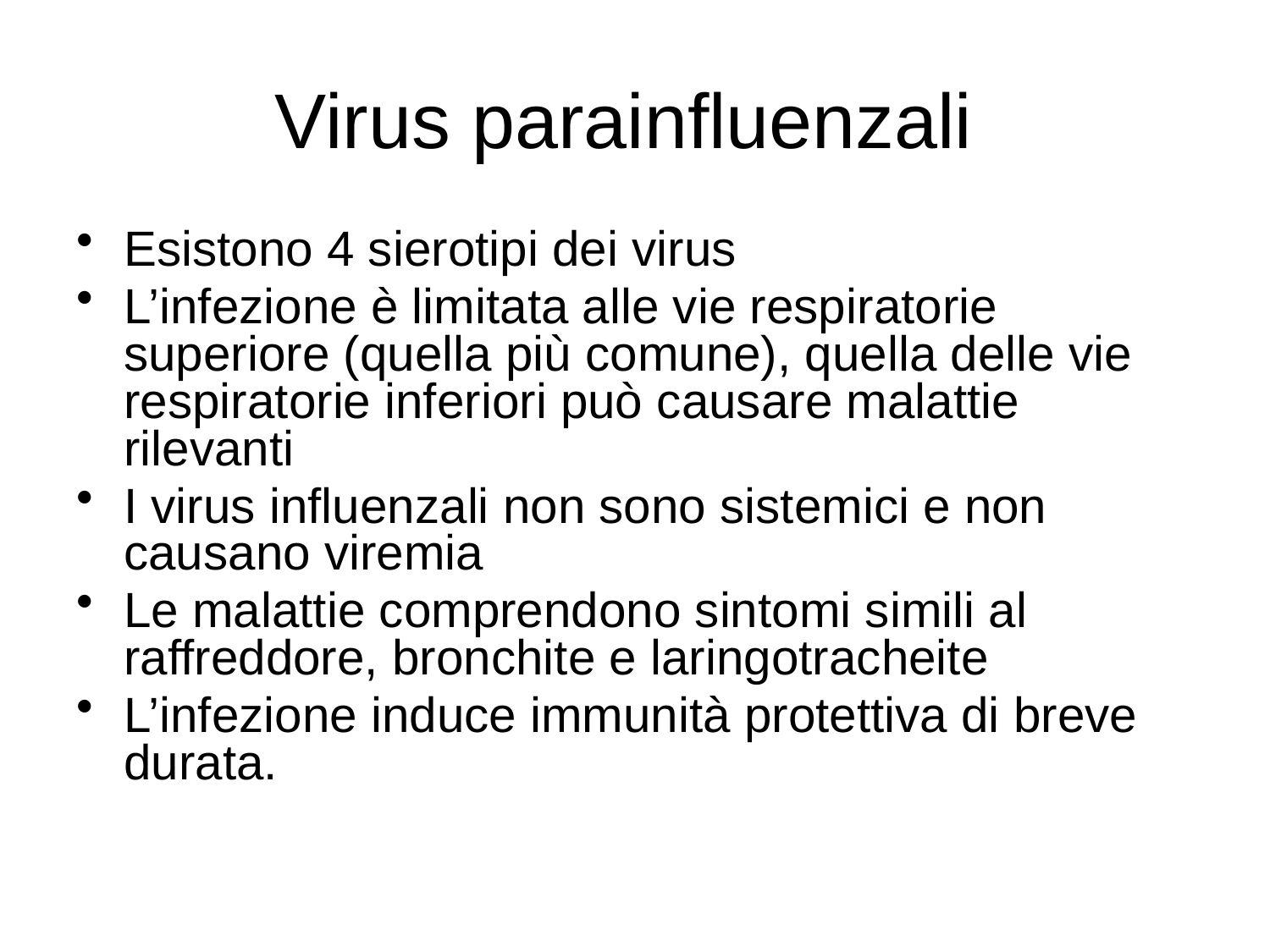

# Virus parainfluenzali
Esistono 4 sierotipi dei virus
L’infezione è limitata alle vie respiratorie superiore (quella più comune), quella delle vie respiratorie inferiori può causare malattie rilevanti
I virus influenzali non sono sistemici e non causano viremia
Le malattie comprendono sintomi simili al raffreddore, bronchite e laringotracheite
L’infezione induce immunità protettiva di breve durata.